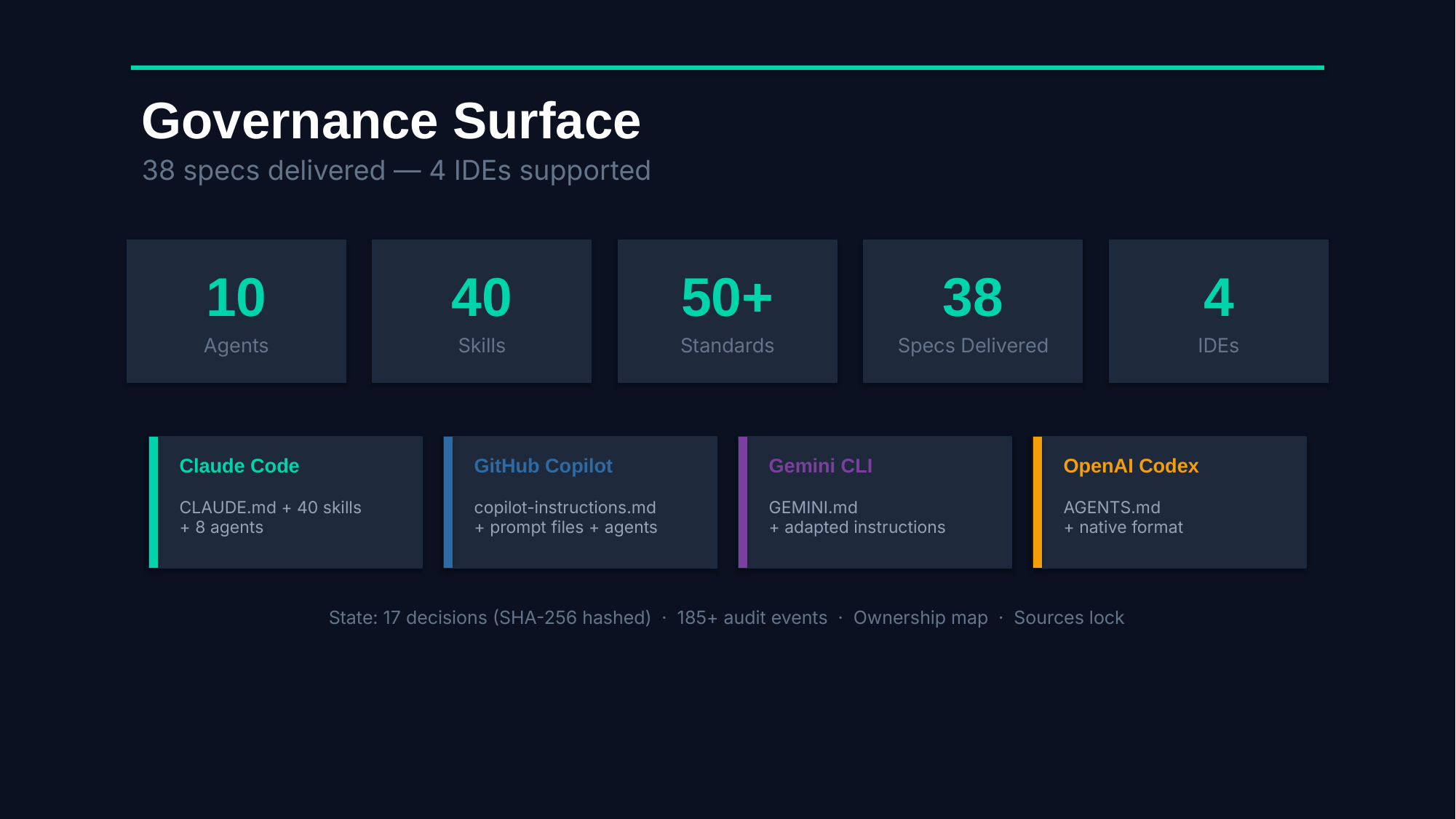

Governance Surface
38 specs delivered — 4 IDEs supported

10
40
50+
38
4
Agents
Skills
Standards
Specs Delivered
IDEs

Claude Code
GitHub Copilot
Gemini CLI
OpenAI Codex
CLAUDE.md + 40 skills
+ 8 agents
copilot-instructions.md
+ prompt files + agents
GEMINI.md
+ adapted instructions
AGENTS.md
+ native format
State: 17 decisions (SHA-256 hashed)  ·  185+ audit events  ·  Ownership map  ·  Sources lock